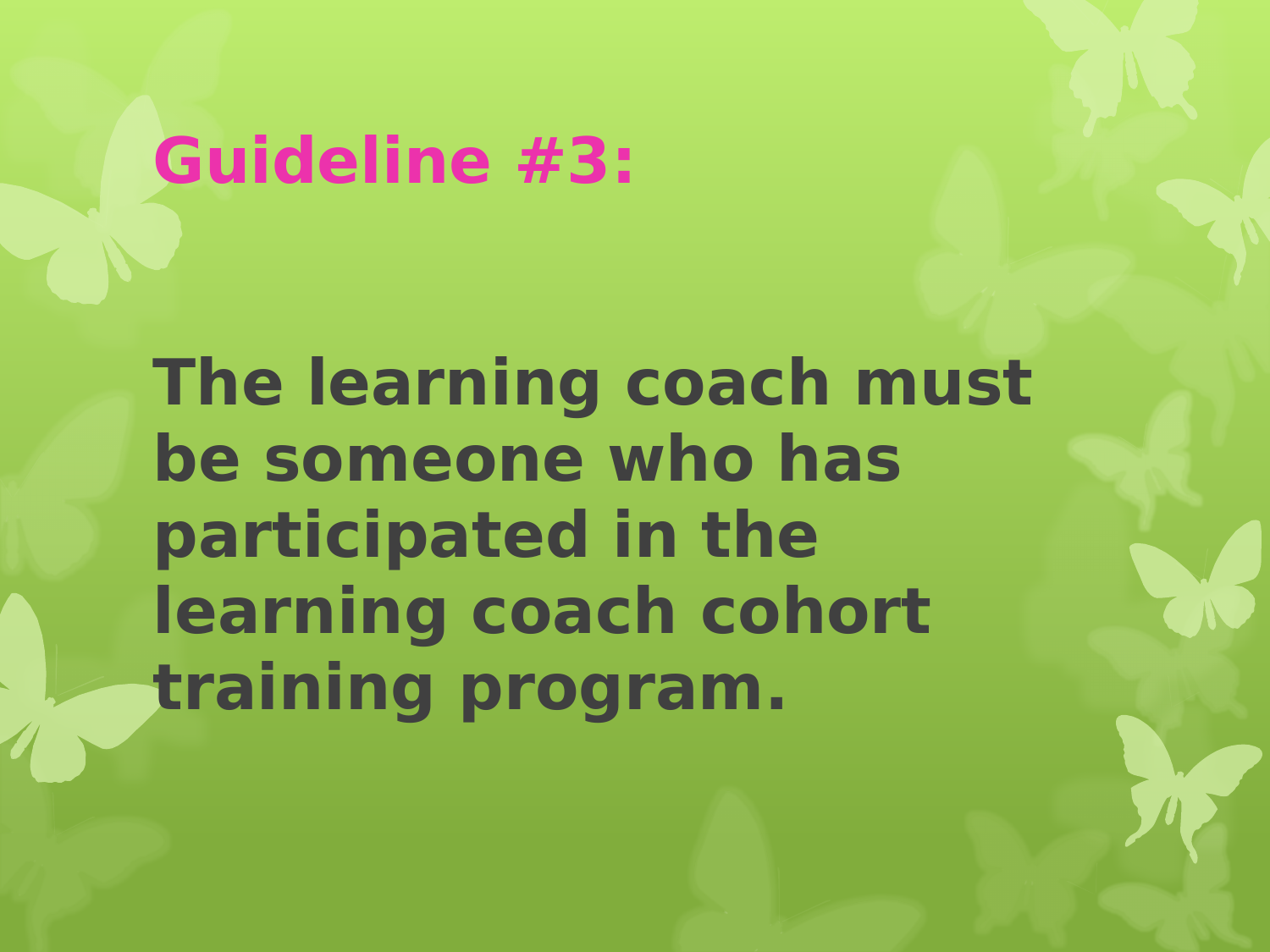

# Guideline #3:
The learning coach must be someone who has participated in the learning coach cohort training program.